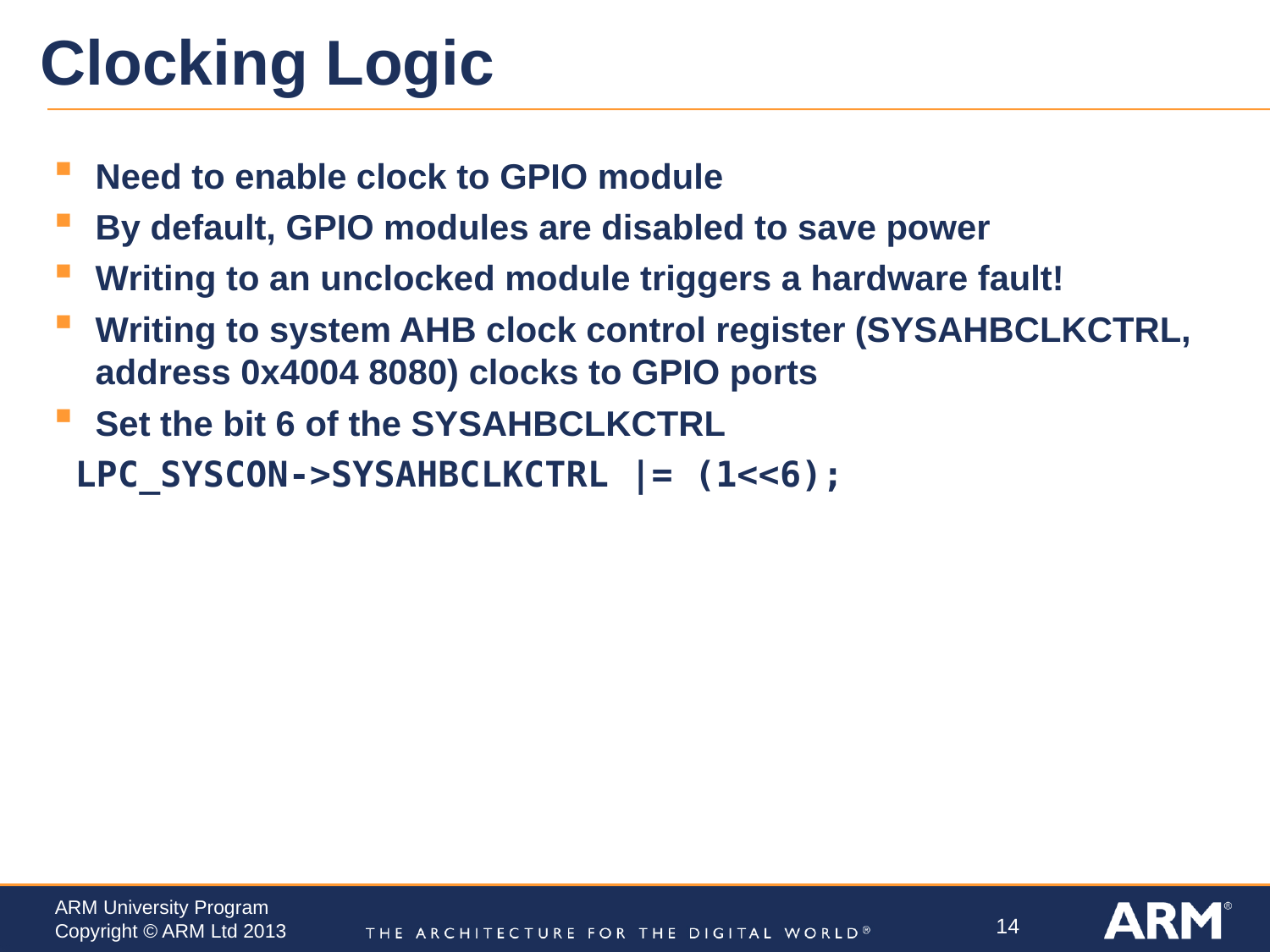

# Clocking Logic
Need to enable clock to GPIO module
By default, GPIO modules are disabled to save power
Writing to an unclocked module triggers a hardware fault!
Writing to system AHB clock control register (SYSAHBCLKCTRL, address 0x4004 8080) clocks to GPIO ports
Set the bit 6 of the SYSAHBCLKCTRL
 LPC_SYSCON->SYSAHBCLKCTRL |= (1<<6);